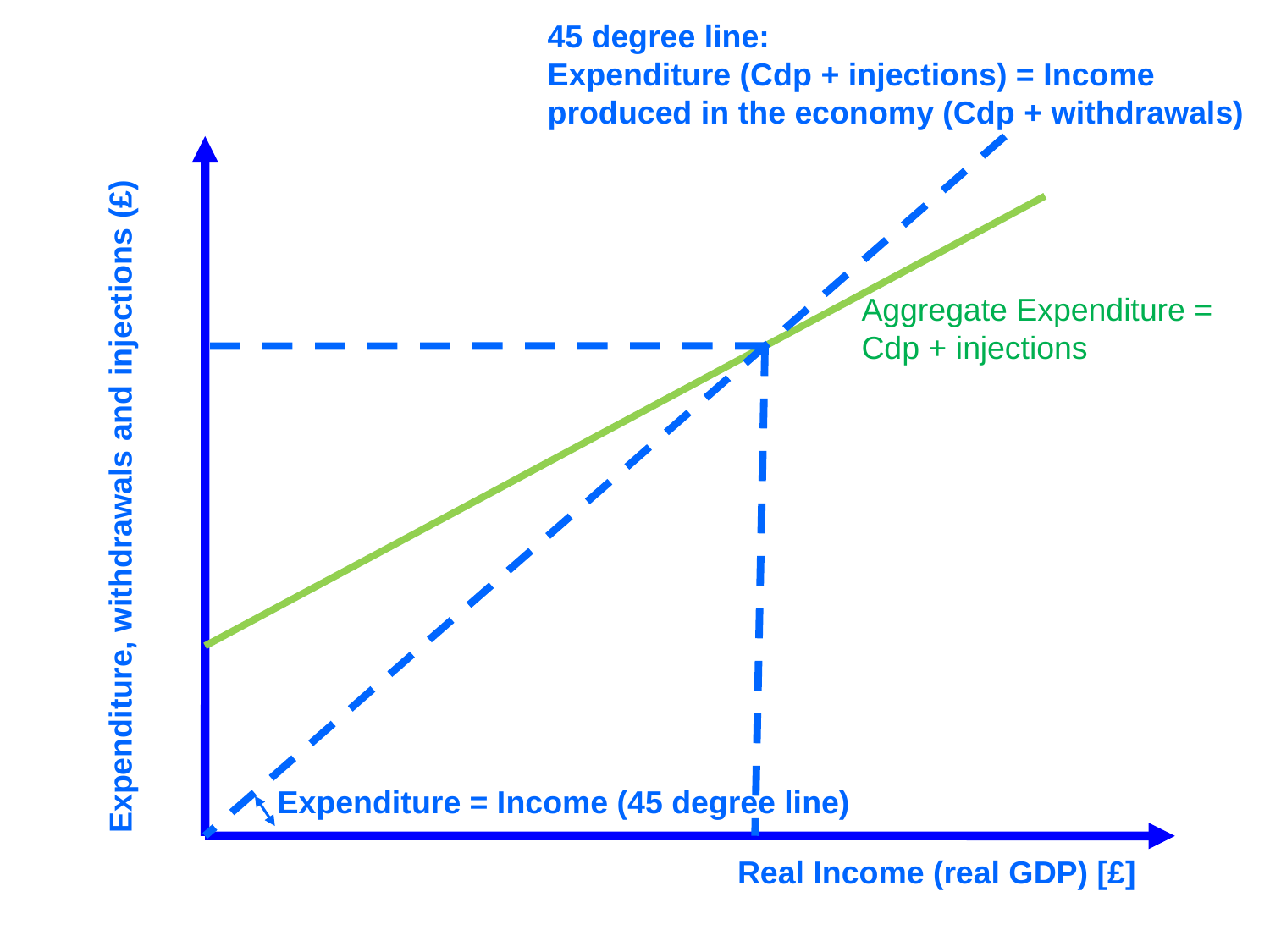

45 degree line:
Expenditure (Cdp + injections) = Income produced in the economy (Cdp + withdrawals)

Aggregate Expenditure = Cdp + injections

Expenditure, withdrawals and injections (£)
Expenditure = Income (45 degree line)

Real Income (real GDP) [£]